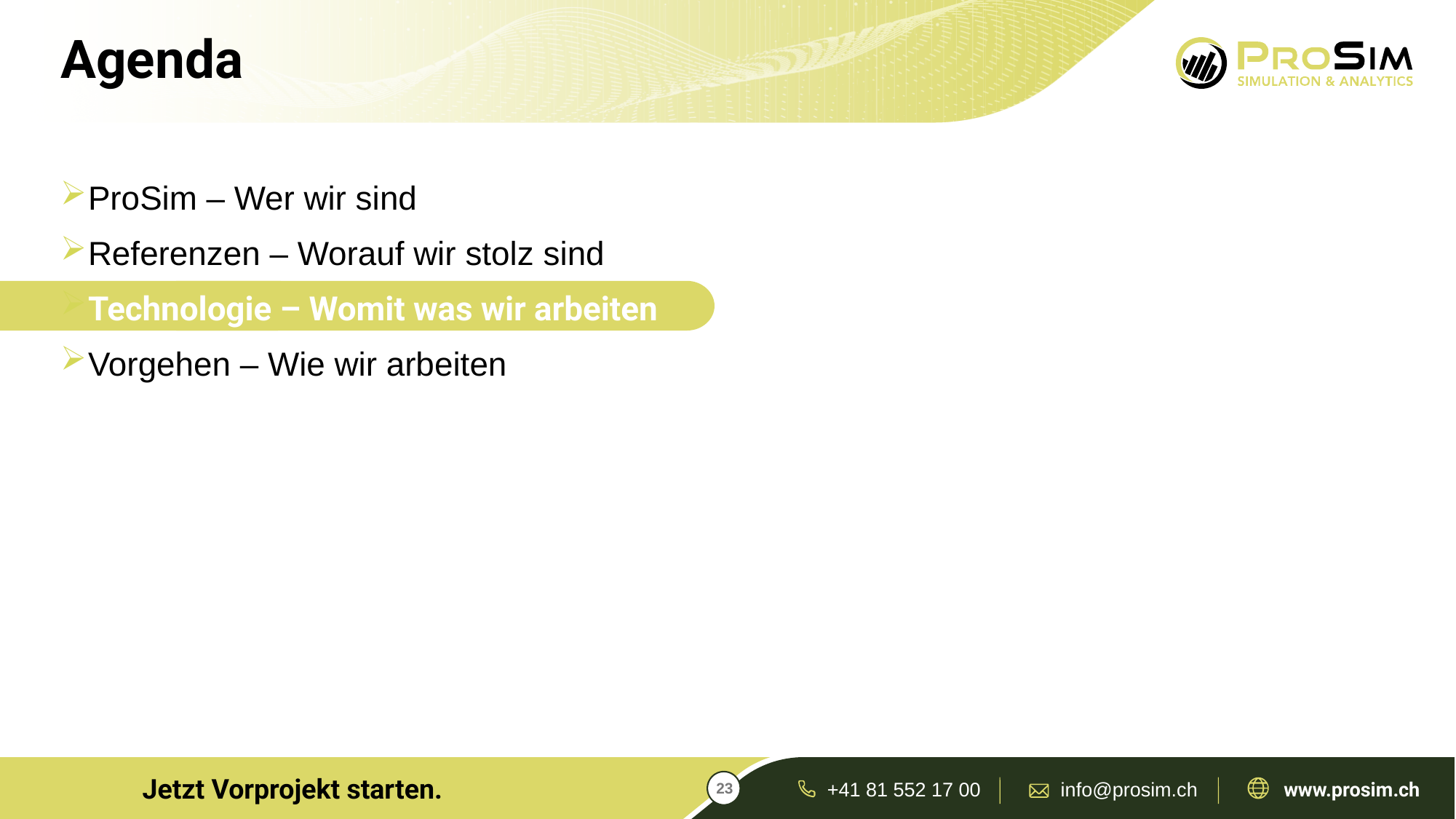

# Agenda
ProSim – Wer wir sind
Referenzen – Worauf wir stolz sind
Technologie – Womit was wir arbeiten
Vorgehen – Wie wir arbeiten

Jetzt Vorprojekt starten.
23